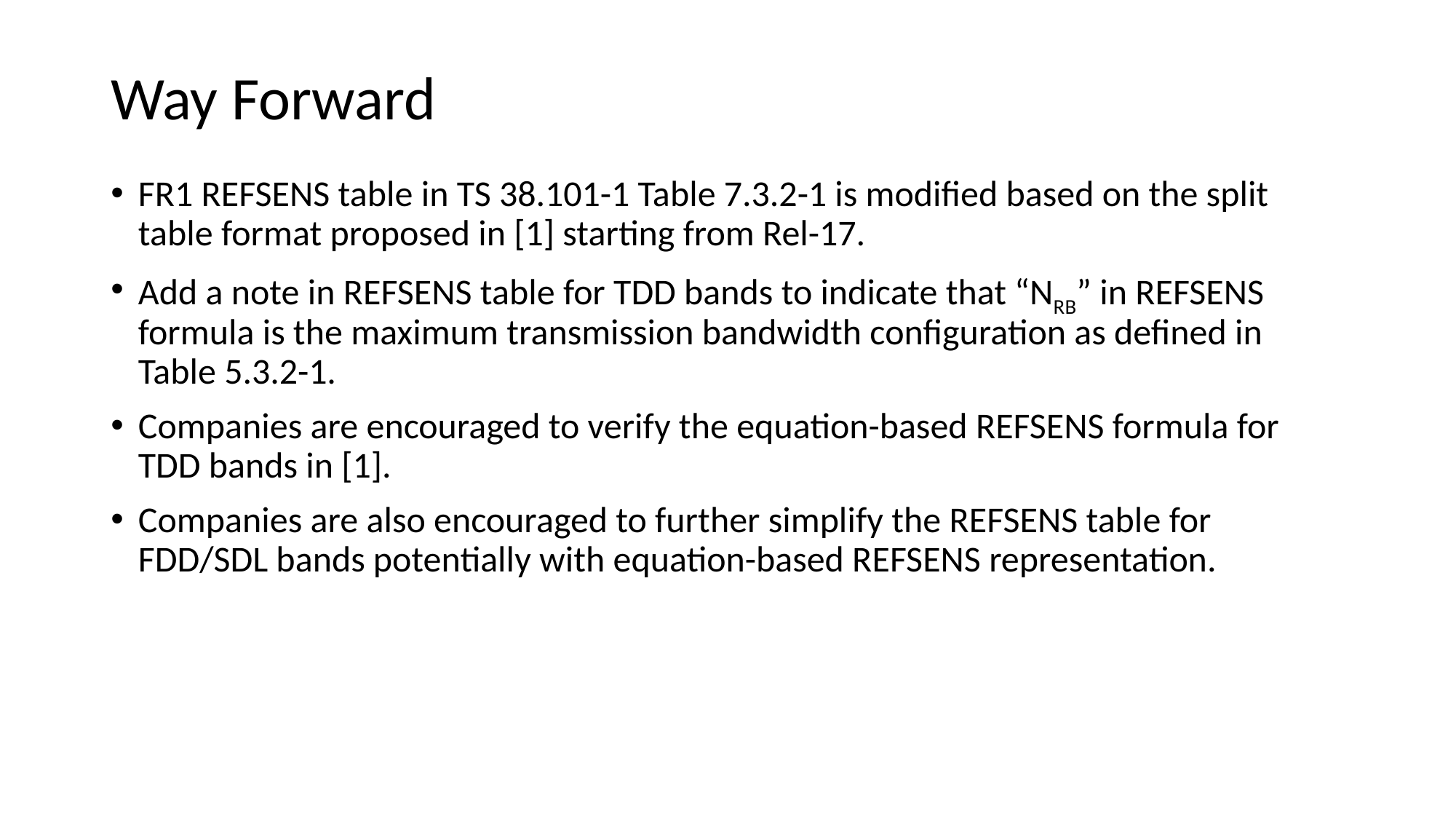

# Way Forward
FR1 REFSENS table in TS 38.101-1 Table 7.3.2-1 is modified based on the split table format proposed in [1] starting from Rel-17.
Add a note in REFSENS table for TDD bands to indicate that “NRB” in REFSENS formula is the maximum transmission bandwidth configuration as defined in Table 5.3.2-1.
Companies are encouraged to verify the equation-based REFSENS formula for TDD bands in [1].
Companies are also encouraged to further simplify the REFSENS table for FDD/SDL bands potentially with equation-based REFSENS representation.